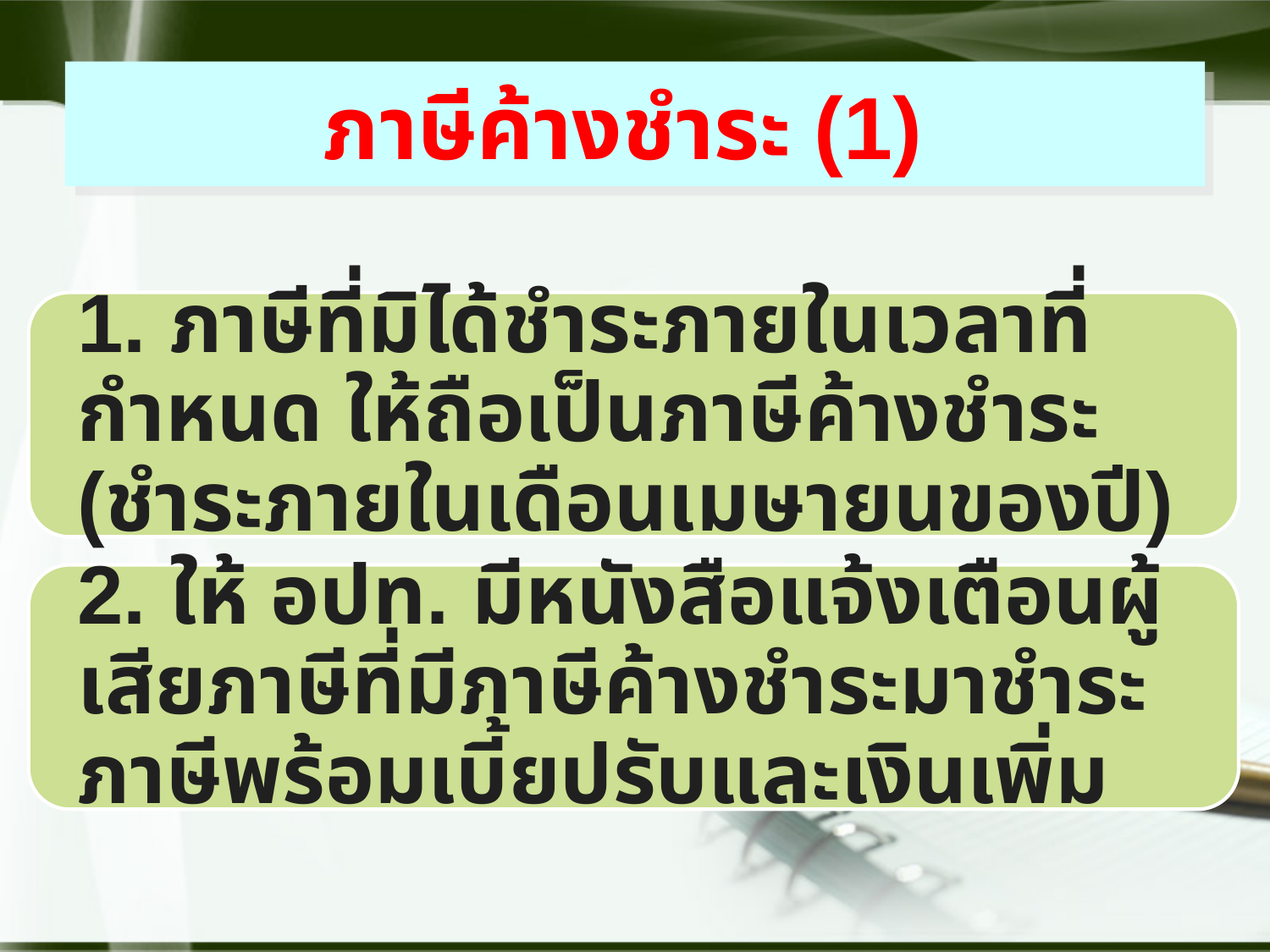

# ภาษีค้างชำระ (1)
1. ภาษีที่มิได้ชำระภายในเวลาที่กำหนด ให้ถือเป็นภาษีค้างชำระ (ชำระภายในเดือนเมษายนของปี)
2. ให้ อปท. มีหนังสือแจ้งเตือนผู้เสียภาษีที่มีภาษีค้างชำระมาชำระภาษีพร้อมเบี้ยปรับและเงินเพิ่ม